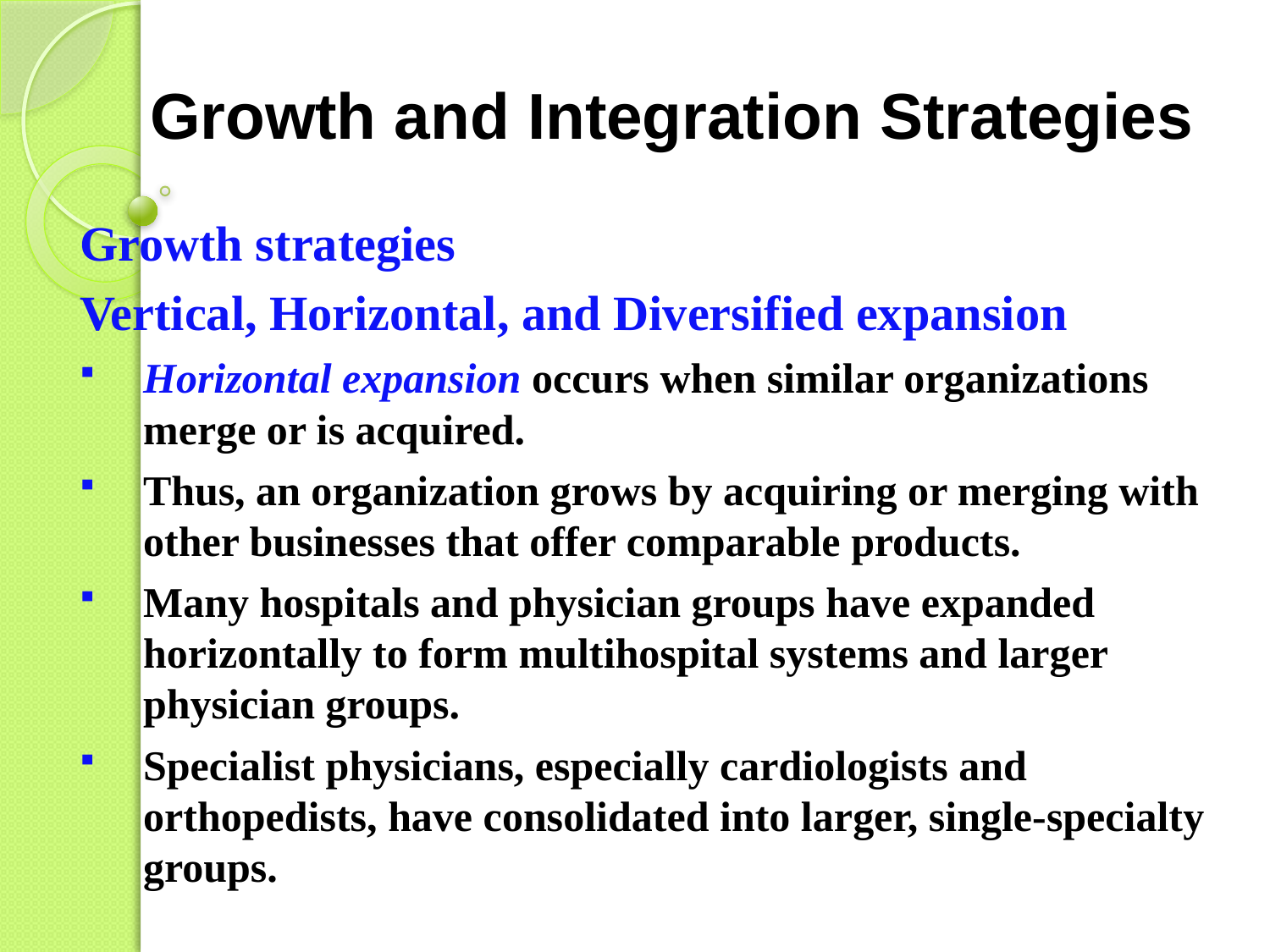

# Growth and Integration Strategies
Growth strategies
Vertical, Horizontal, and Diversified expansion
Horizontal expansion occurs when similar organizations merge or is acquired.
Thus, an organization grows by acquiring or merging with other businesses that offer comparable products.
Many hospitals and physician groups have expanded horizontally to form multihospital systems and larger physician groups.
Specialist physicians, especially cardiologists and orthopedists, have consolidated into larger, single-specialty groups.